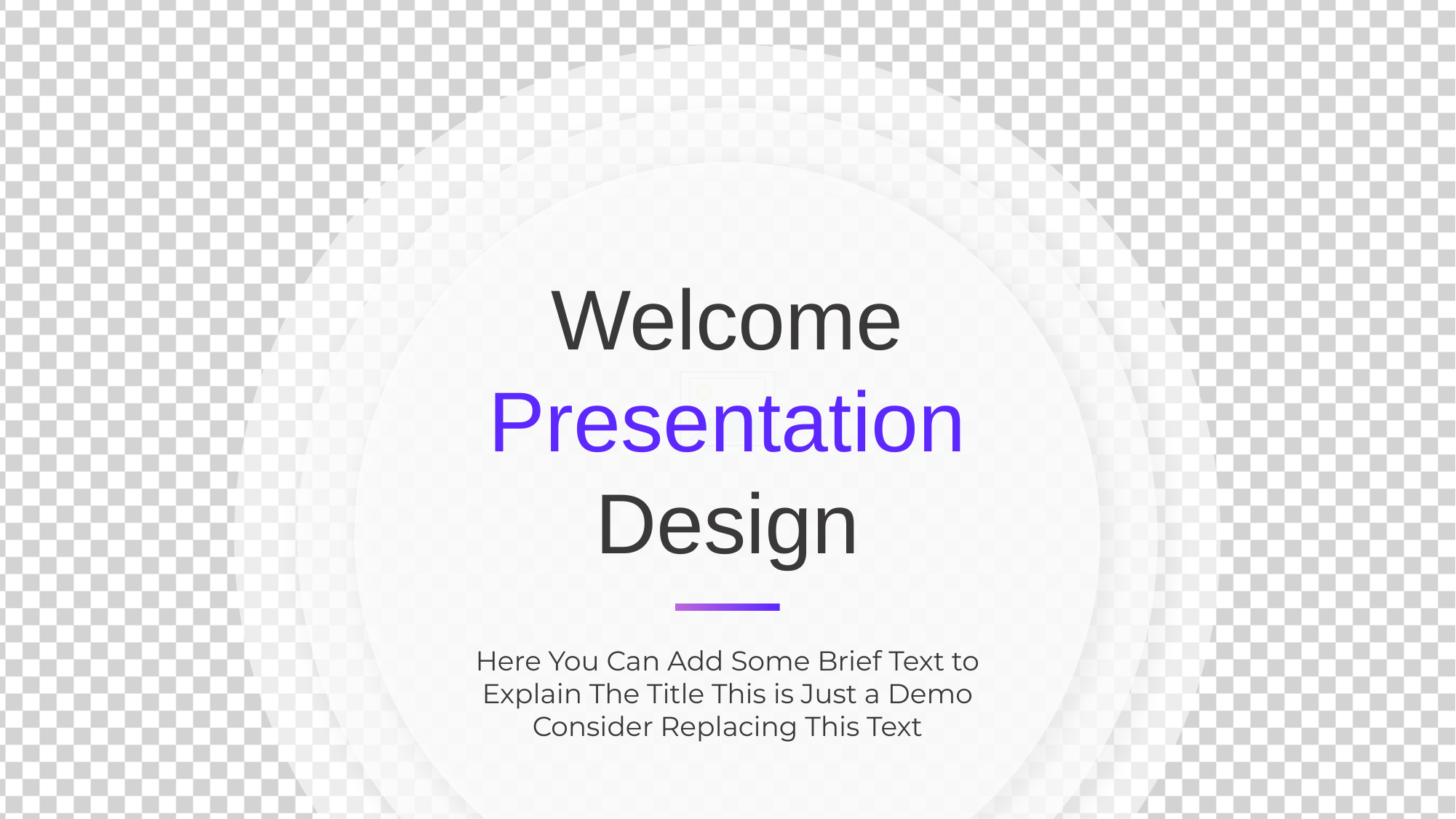

Welcome
Presentation
Design

Here You Can Add Some Brief Text to Explain The Title This is Just a Demo Consider Replacing This Text